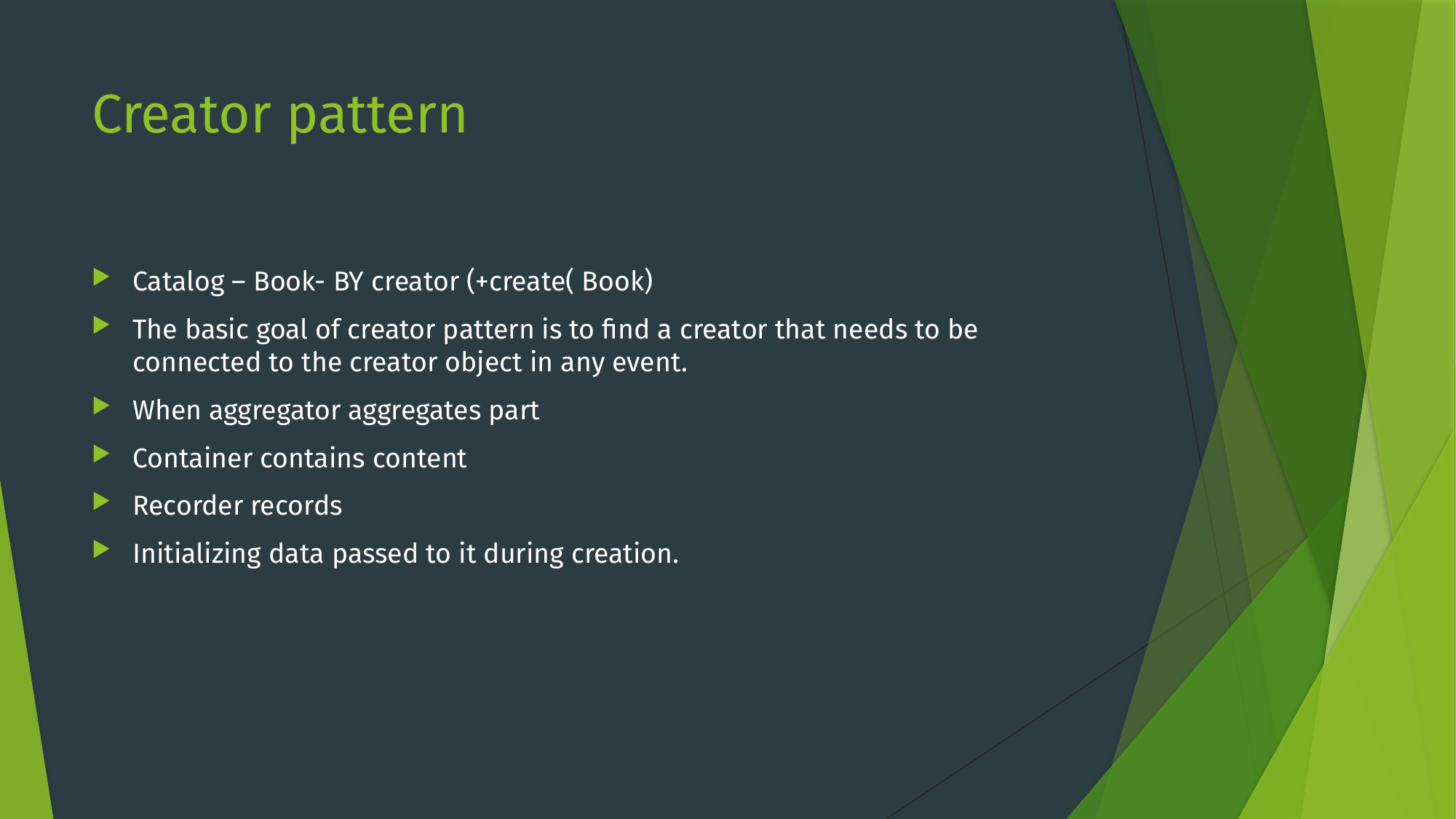

# Creator pattern
Catalog – Book- BY creator (+create( Book)
The basic goal of creator pattern is to find a creator that needs to be connected to the creator object in any event.
When aggregator aggregates part
Container contains content
Recorder records
Initializing data passed to it during creation.